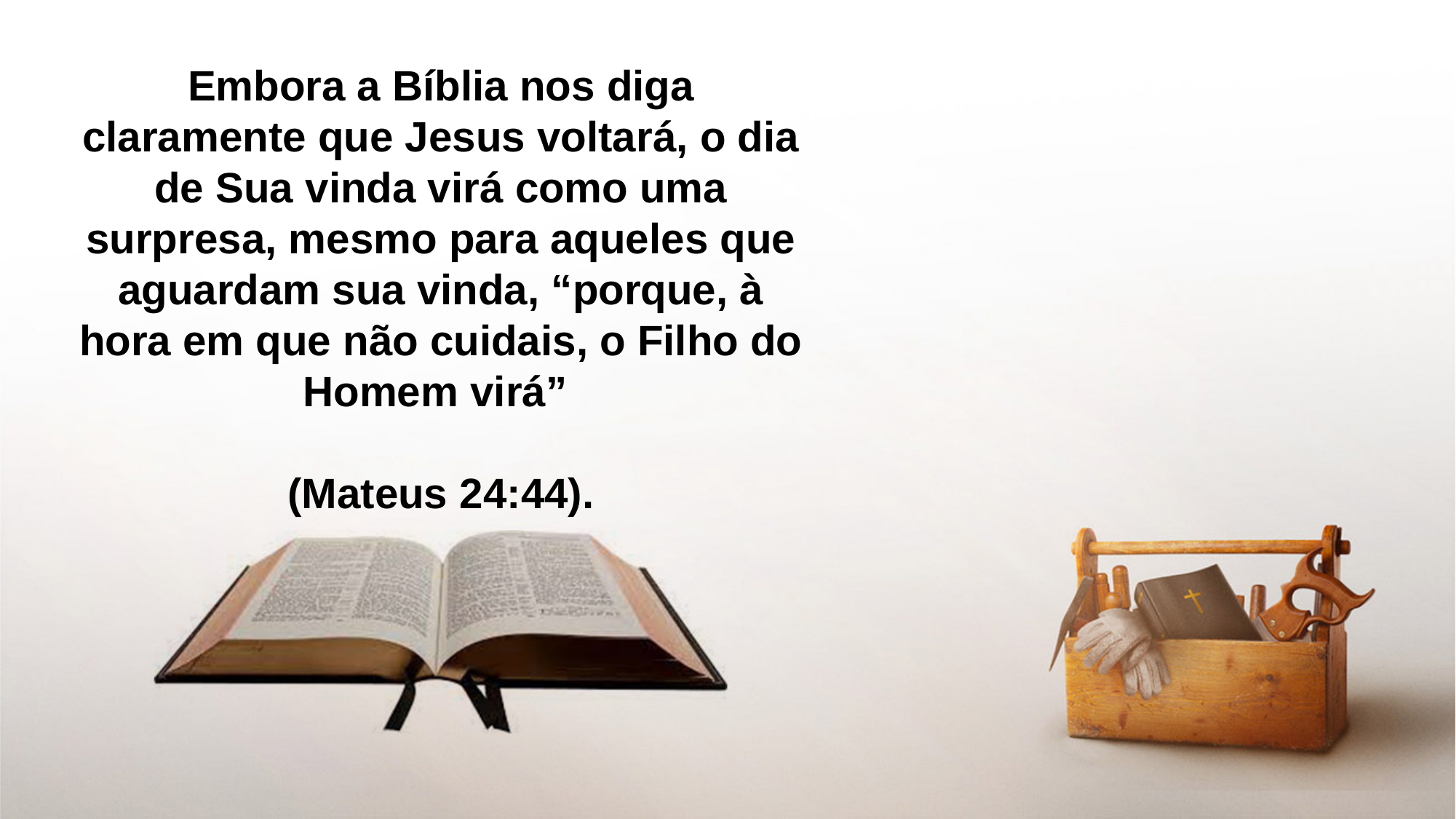

Embora a Bíblia nos diga claramente que Jesus voltará, o dia de Sua vinda virá como uma surpresa, mesmo para aqueles que aguardam sua vinda, “porque, à hora em que não cuidais, o Filho do Homem virá”

(Mateus 24:44).